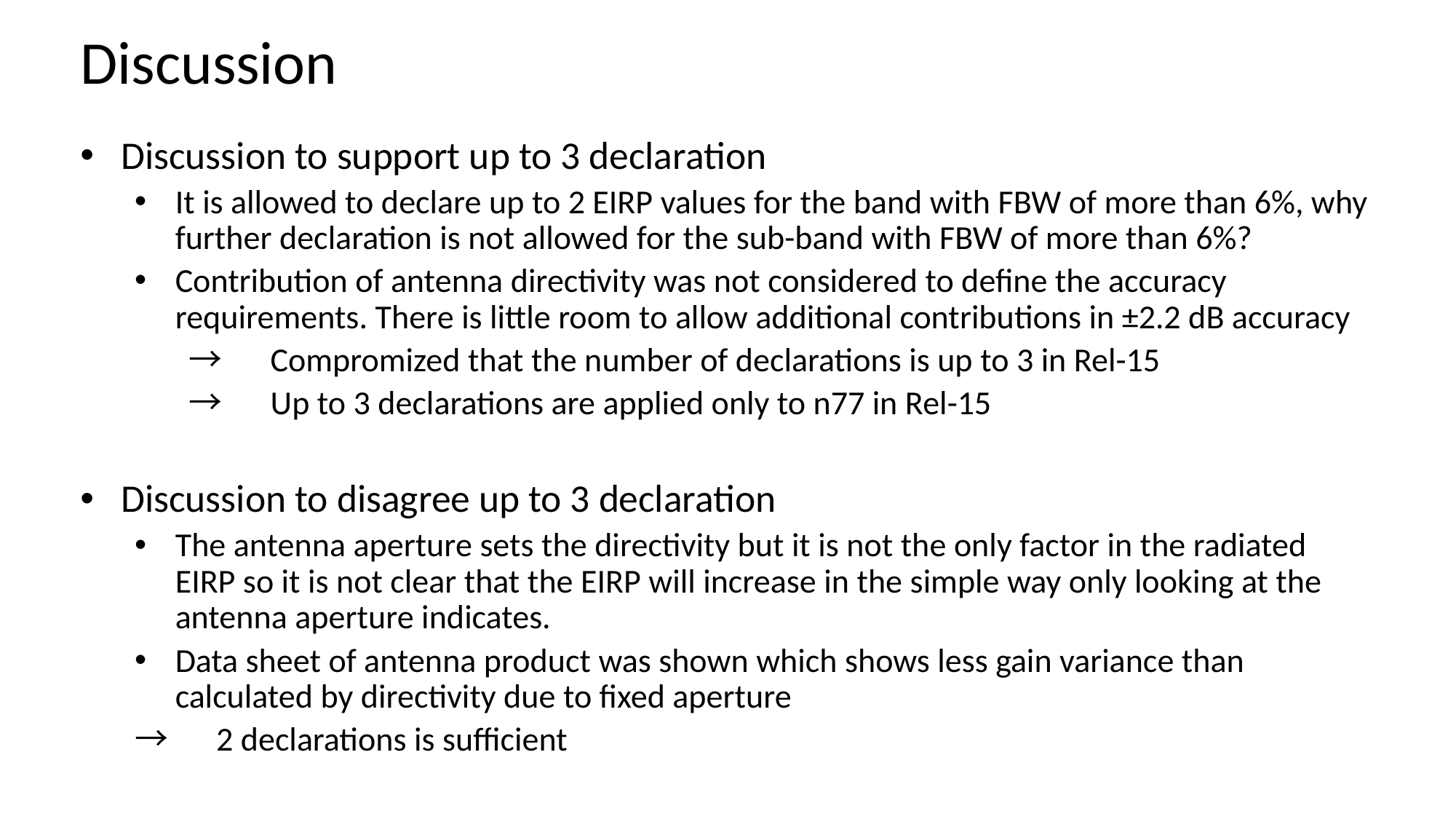

Discussion
Discussion to support up to 3 declaration
It is allowed to declare up to 2 EIRP values for the band with FBW of more than 6%, why further declaration is not allowed for the sub-band with FBW of more than 6%?
Contribution of antenna directivity was not considered to define the accuracy requirements. There is little room to allow additional contributions in ±2.2 dB accuracy
→　Compromized that the number of declarations is up to 3 in Rel-15
→　Up to 3 declarations are applied only to n77 in Rel-15

Discussion to disagree up to 3 declaration
The antenna aperture sets the directivity but it is not the only factor in the radiated EIRP so it is not clear that the EIRP will increase in the simple way only looking at the antenna aperture indicates.
Data sheet of antenna product was shown which shows less gain variance than calculated by directivity due to fixed aperture
	→　2 declarations is sufficient